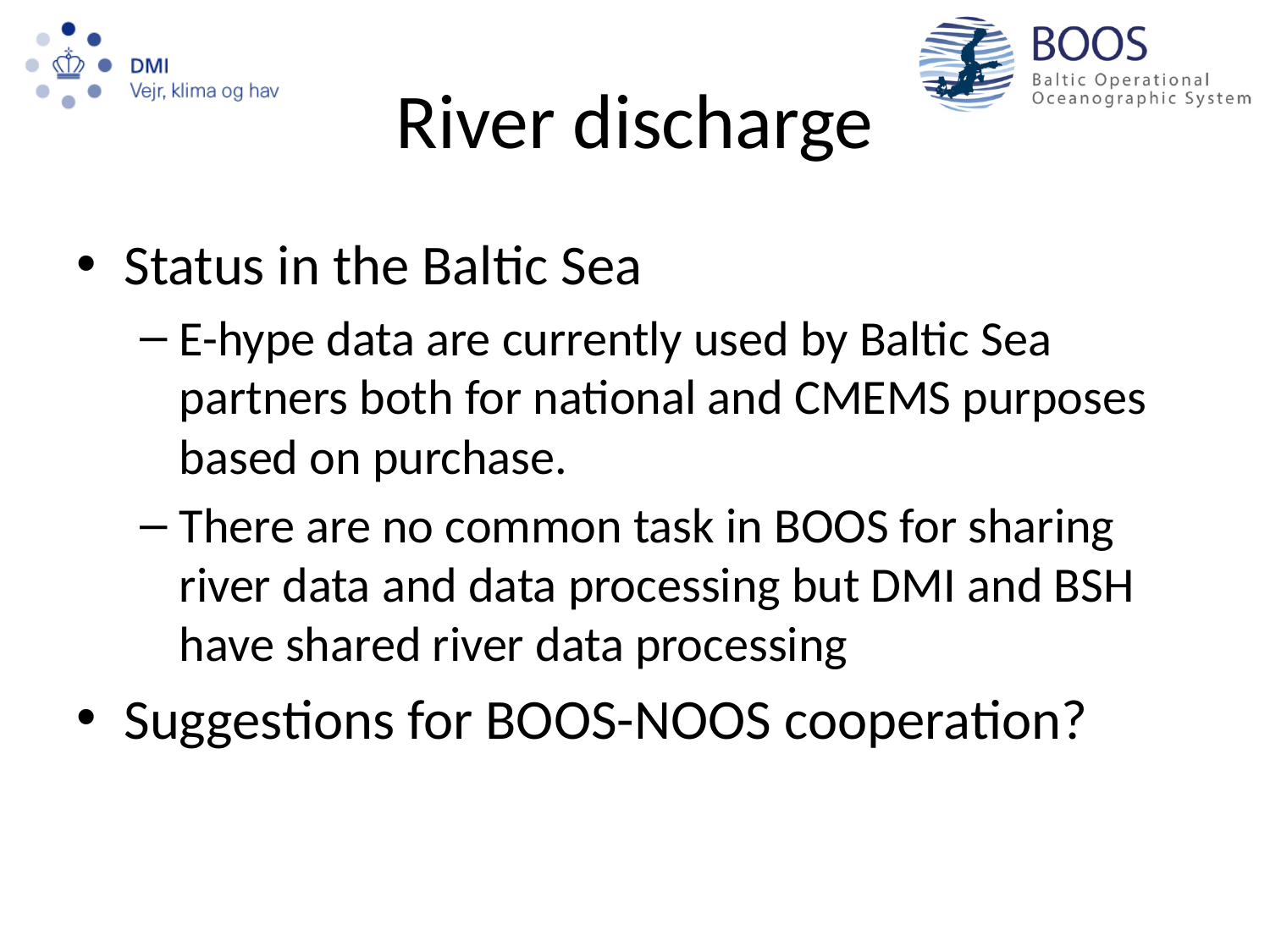

# River discharge
Status in the Baltic Sea
E-hype data are currently used by Baltic Sea partners both for national and CMEMS purposes based on purchase.
There are no common task in BOOS for sharing river data and data processing but DMI and BSH have shared river data processing
Suggestions for BOOS-NOOS cooperation?